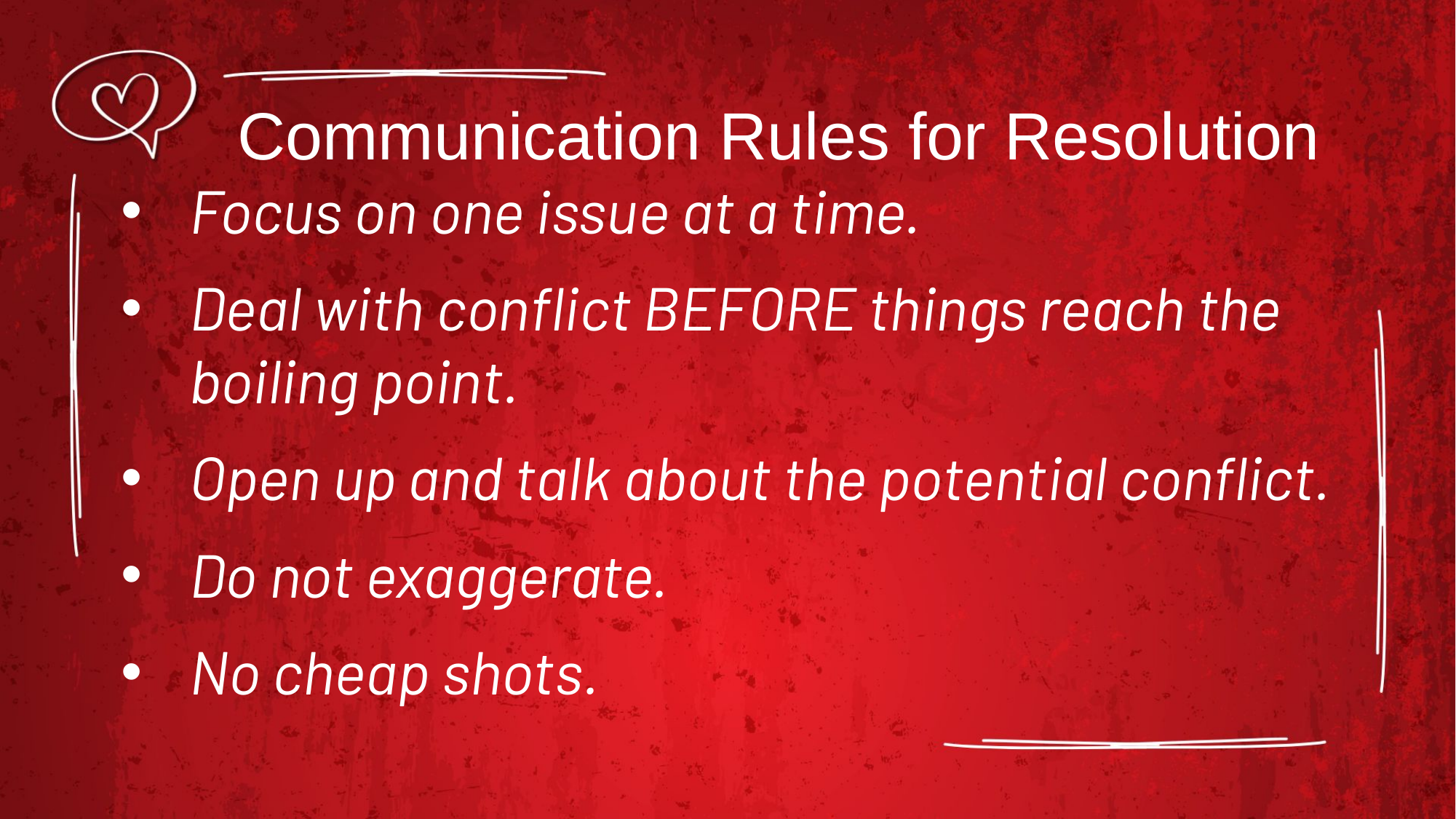

# Communication Rules for Resolution
Focus on one issue at a time.
Deal with conflict BEFORE things reach the boiling point.
Open up and talk about the potential conflict.
Do not exaggerate.
No cheap shots.